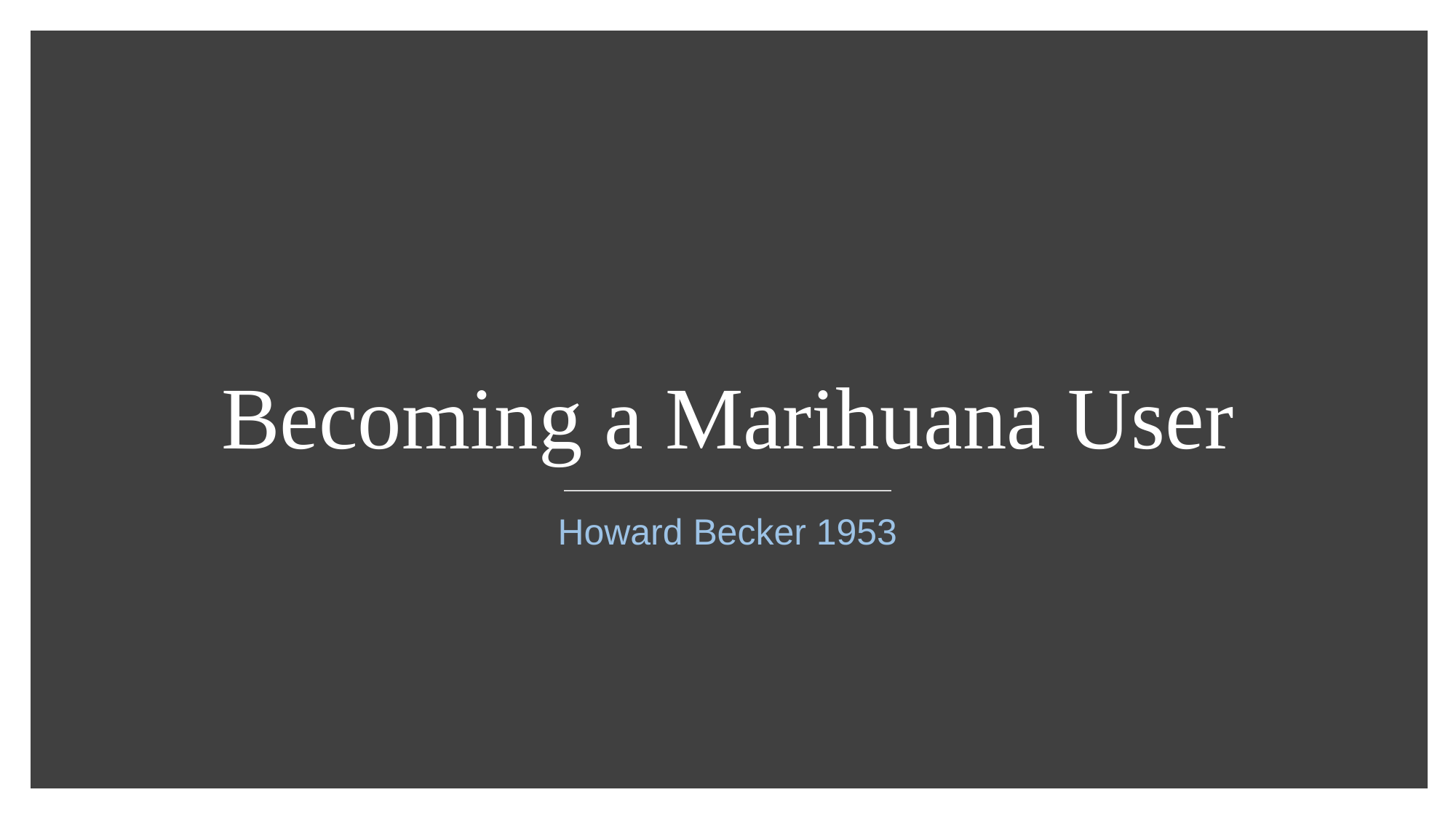

# Becoming a Marihuana User
Howard Becker 1953